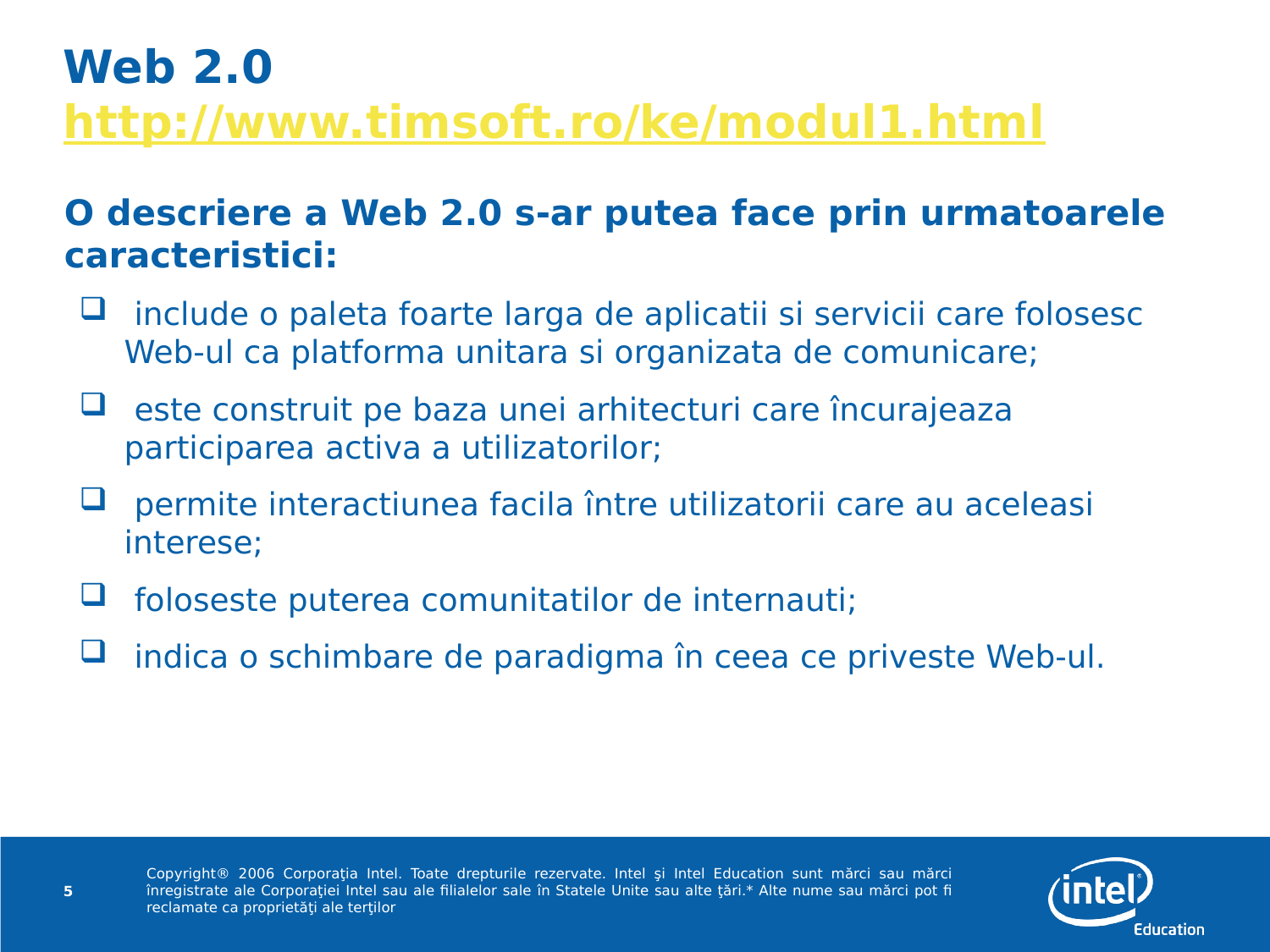

# Web 2.0 http://www.timsoft.ro/ke/modul1.html
O descriere a Web 2.0 s-ar putea face prin urmatoarele caracteristici:
 include o paleta foarte larga de aplicatii si servicii care folosesc Web-ul ca platforma unitara si organizata de comunicare;
 este construit pe baza unei arhitecturi care încurajeaza participarea activa a utilizatorilor;
 permite interactiunea facila între utilizatorii care au aceleasi interese;
 foloseste puterea comunitatilor de internauti;
 indica o schimbare de paradigma în ceea ce priveste Web-ul.

5